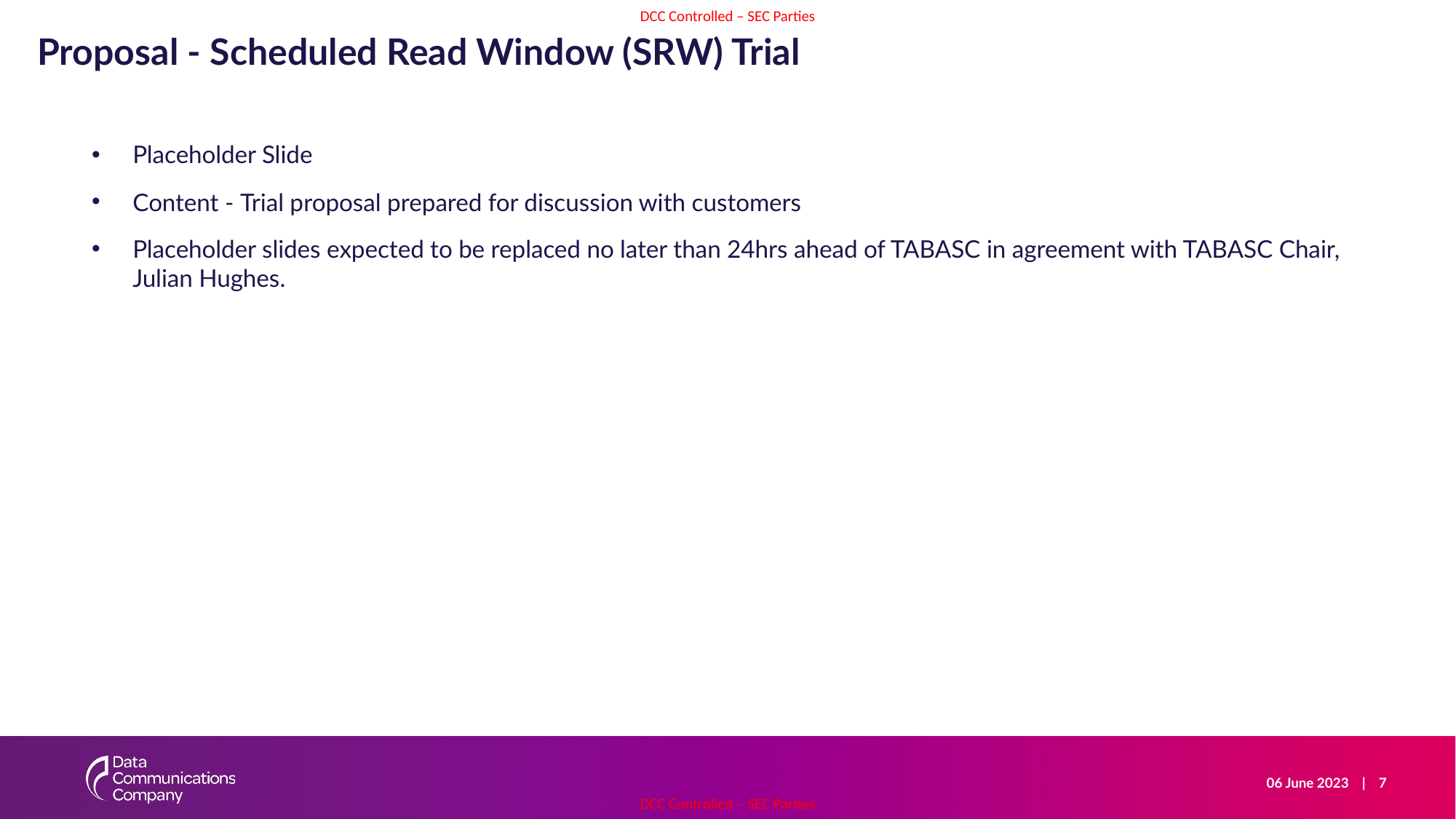

# Proposal - Scheduled Read Window (SRW) Trial

Placeholder Slide
Content - Trial proposal prepared for discussion with customers
Placeholder slides expected to be replaced no later than 24hrs ahead of TABASC in agreement with TABASC Chair, Julian Hughes.